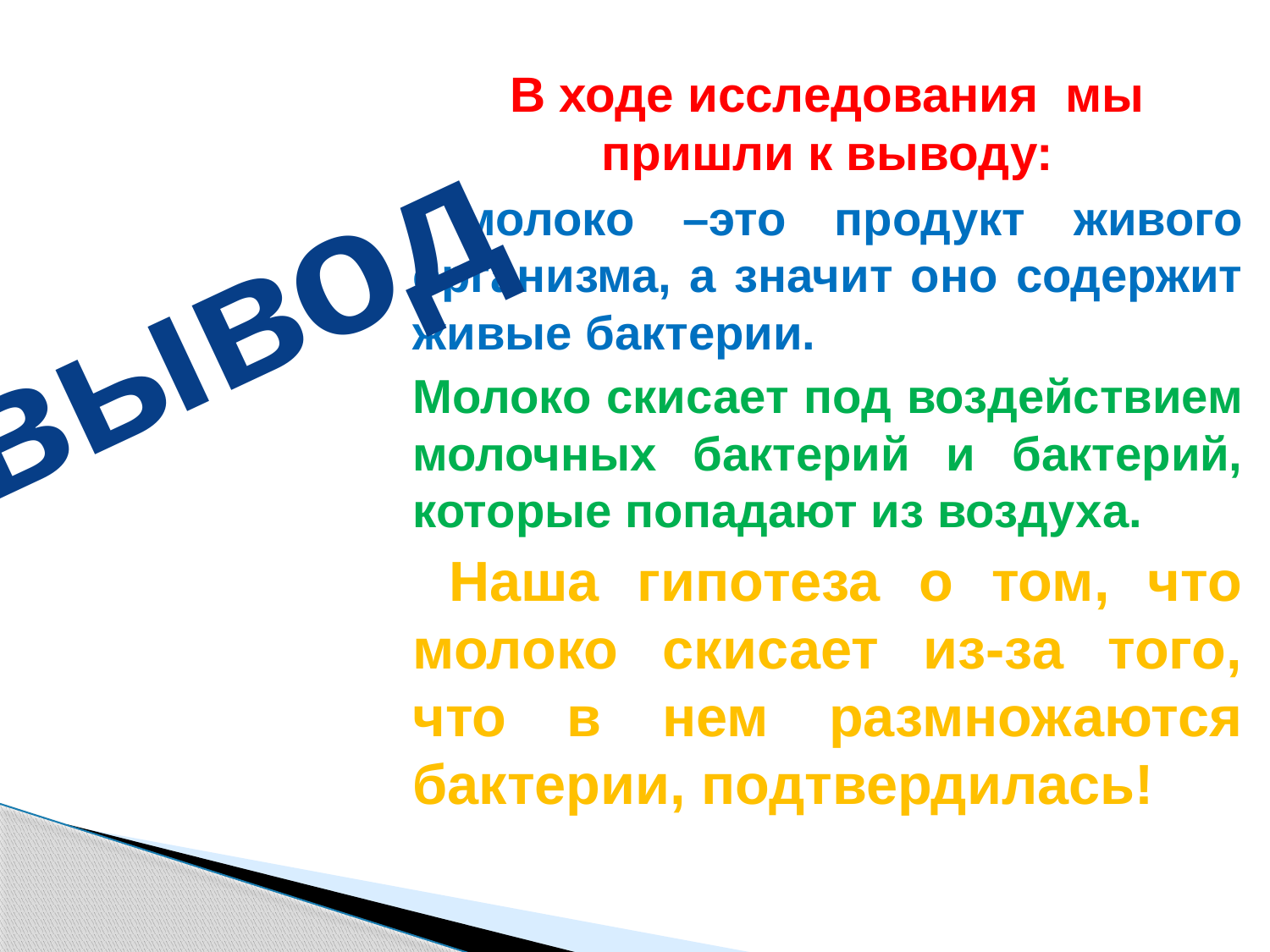

В ходе исследования  мы пришли к выводу:
 молоко –это продукт живого организма, а значит оно содержит живые бактерии.
Молоко скисает под воздействием молочных бактерий и бактерий, которые попадают из воздуха.
 Наша гипотеза о том, что молоко скисает из-за того, что в нем размножаются бактерии, подтвердилась!
# вывод